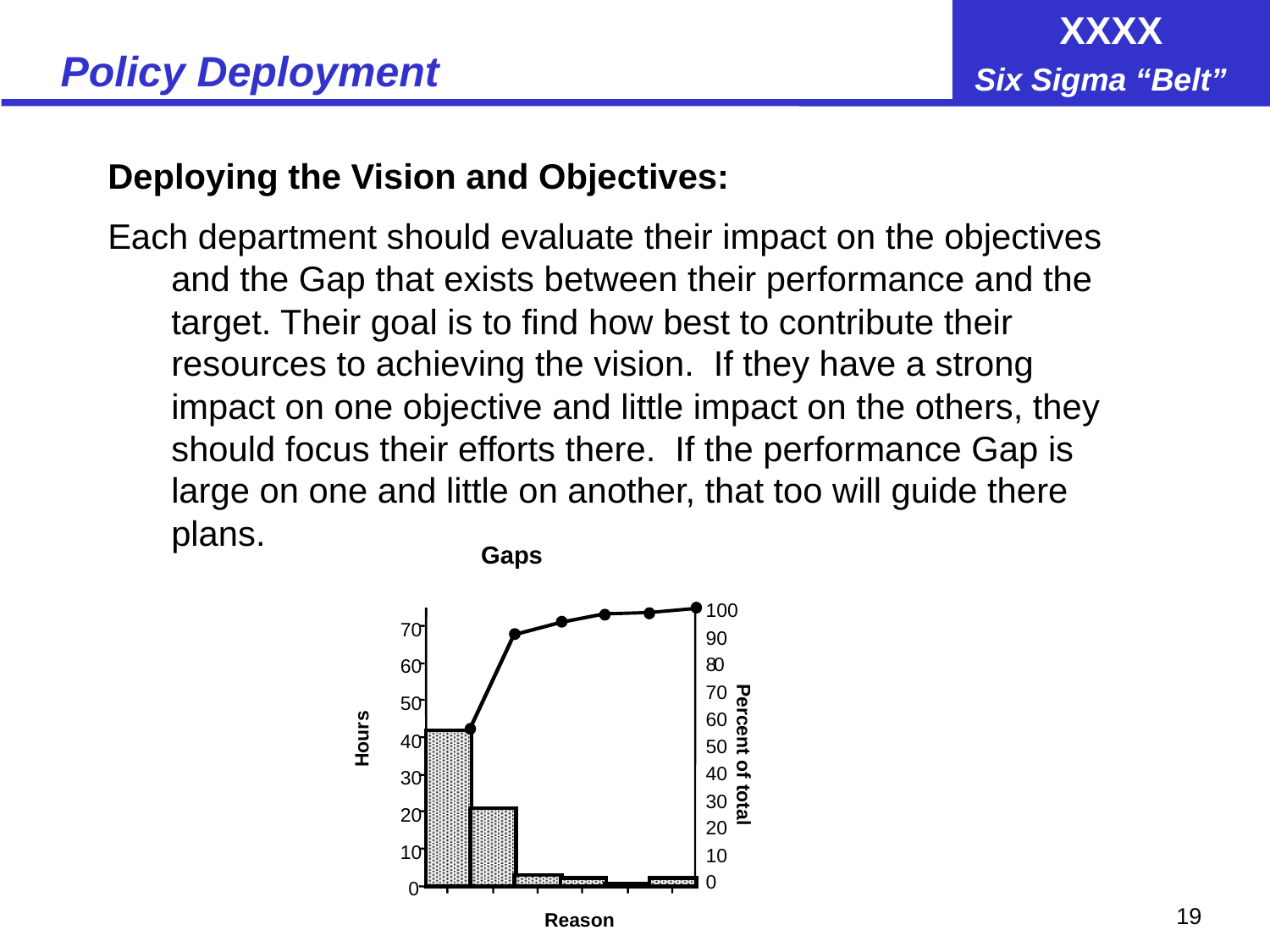

# Policy Deployment
Deploying the Vision and Objectives:
Each department should evaluate their impact on the objectives and the Gap that exists between their performance and the target. Their goal is to find how best to contribute their resources to achieving the vision.  If they have a strong impact on one objective and little impact on the others, they should focus their efforts there.  If the performance Gap is large on one and little on another, that too will guide there plans.

Gaps
100

70

90

8
0
60

70
50

60

Hours
40

50

Percent of total
40
30

30
20

20
10
10

0

0

Reason